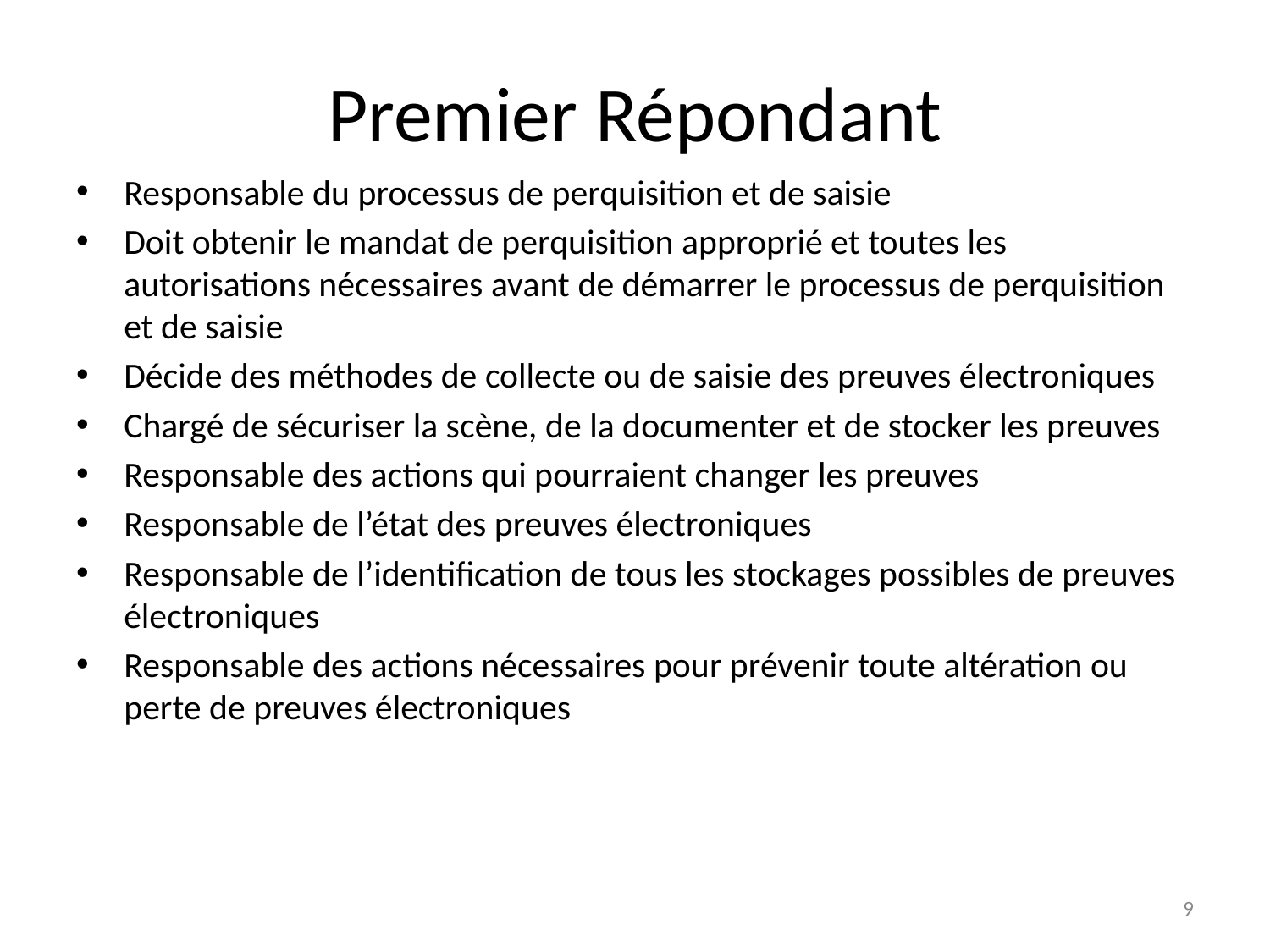

# Premier Répondant
Responsable du processus de perquisition et de saisie
Doit obtenir le mandat de perquisition approprié et toutes les autorisations nécessaires avant de démarrer le processus de perquisition et de saisie
Décide des méthodes de collecte ou de saisie des preuves électroniques
Chargé de sécuriser la scène, de la documenter et de stocker les preuves
Responsable des actions qui pourraient changer les preuves
Responsable de l’état des preuves électroniques
Responsable de l’identification de tous les stockages possibles de preuves électroniques
Responsable des actions nécessaires pour prévenir toute altération ou perte de preuves électroniques

9